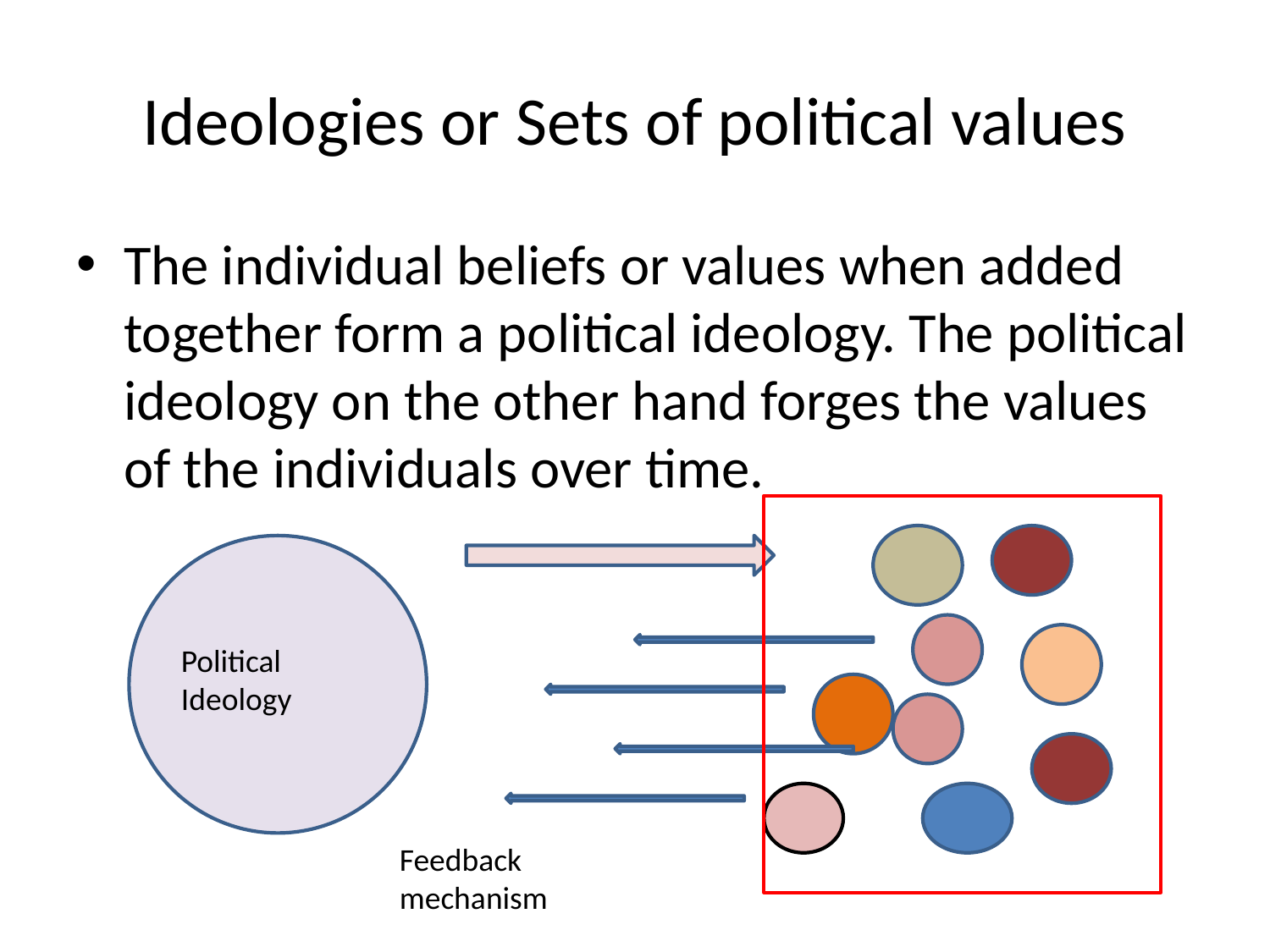

# Ideologies or Sets of political values
The individual beliefs or values when added together form a political ideology. The political ideology on the other hand forges the values of the individuals over time.

Political Ideology

Feedback mechanism